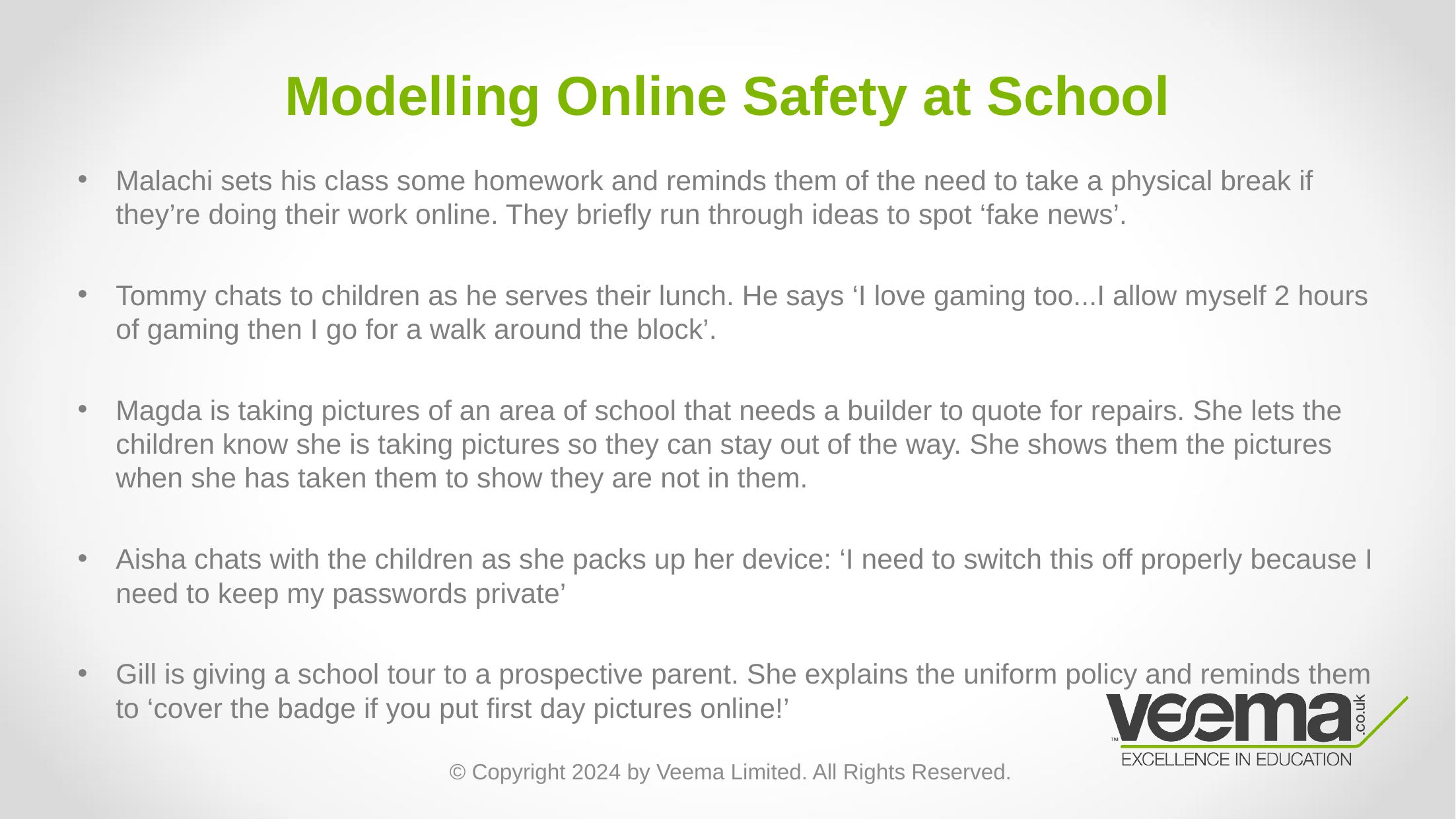

# Modelling Online Safety at School
Malachi sets his class some homework and reminds them of the need to take a physical break if they’re doing their work online. They briefly run through ideas to spot ‘fake news’.

Tommy chats to children as he serves their lunch. He says ‘I love gaming too...I allow myself 2 hours of gaming then I go for a walk around the block’.

Magda is taking pictures of an area of school that needs a builder to quote for repairs. She lets the children know she is taking pictures so they can stay out of the way. She shows them the pictures when she has taken them to show they are not in them.

Aisha chats with the children as she packs up her device: ‘I need to switch this off properly because I need to keep my passwords private’

Gill is giving a school tour to a prospective parent. She explains the uniform policy and reminds them to ‘cover the badge if you put first day pictures online!’